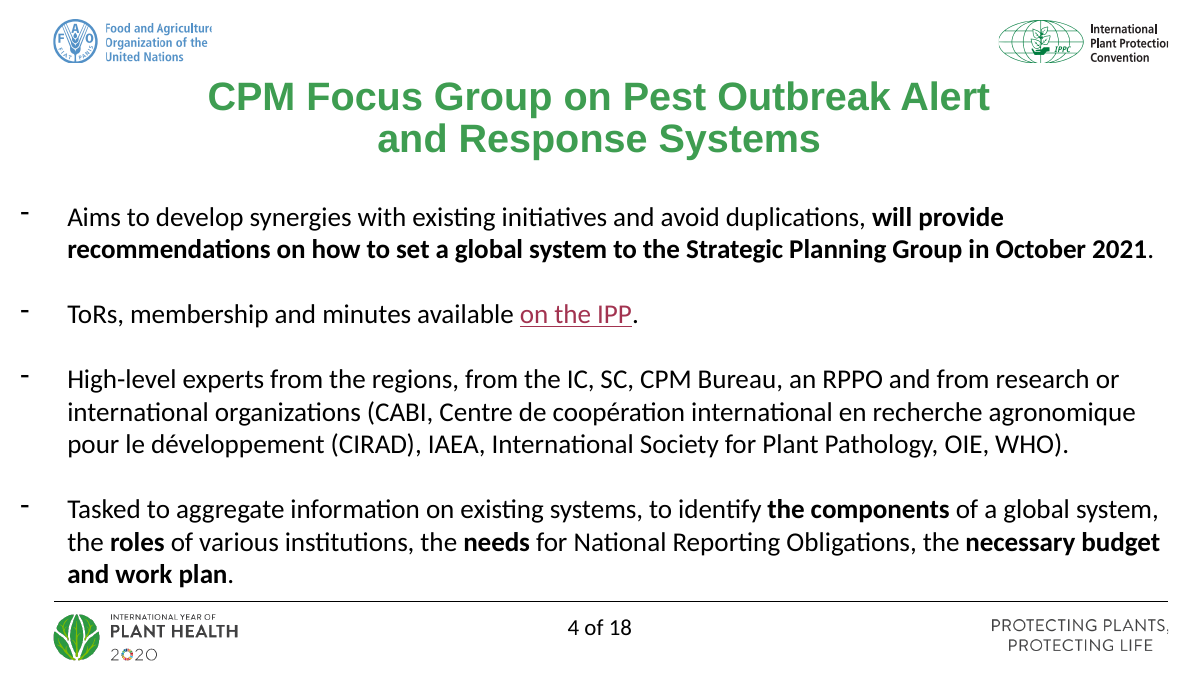

CPM Focus Group on Pest Outbreak Alert and Response Systems
Aims to develop synergies with existing initiatives and avoid duplications, will provide recommendations on how to set a global system to the Strategic Planning Group in October 2021.

ToRs, membership and minutes available on the IPP.

High-level experts from the regions, from the IC, SC, CPM Bureau, an RPPO and from research or international organizations (CABI, Centre de coopération international en recherche agronomique pour le développement (CIRAD), IAEA, International Society for Plant Pathology, OIE, WHO).

Tasked to aggregate information on existing systems, to identify the components of a global system, the roles of various institutions, the needs for National Reporting Obligations, the necessary budget and work plan.

4 of 18